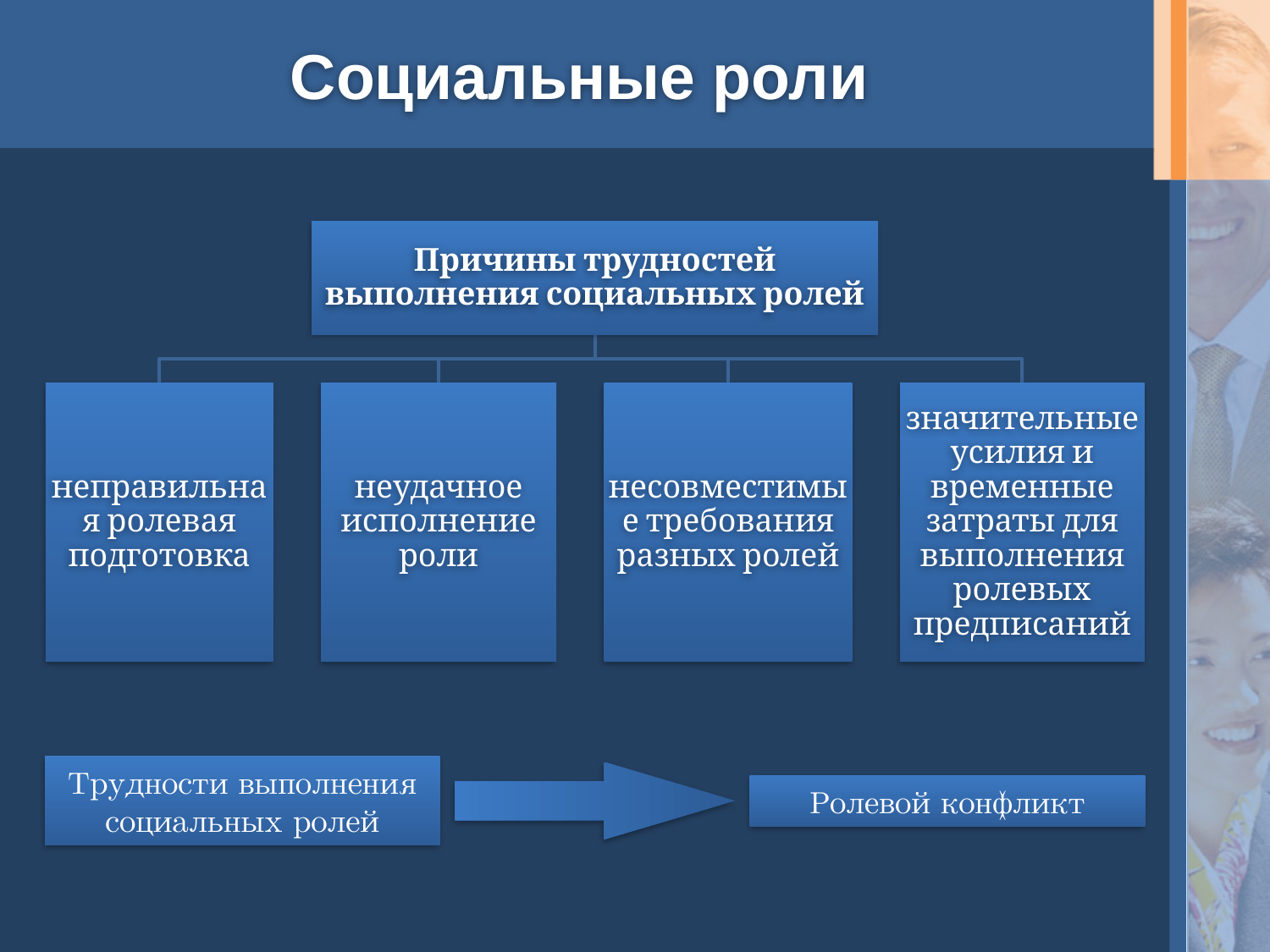

# Социальные роли

Причины трудностей выполнения социальных ролей

неправильная ролевая подготовка

неудачное исполнение роли

несовместимые требования разных ролей

значительные усилия и временные затраты для выполнения ролевых предписаний

Трудности выполнения социальных ролей
Ролевой конфликт